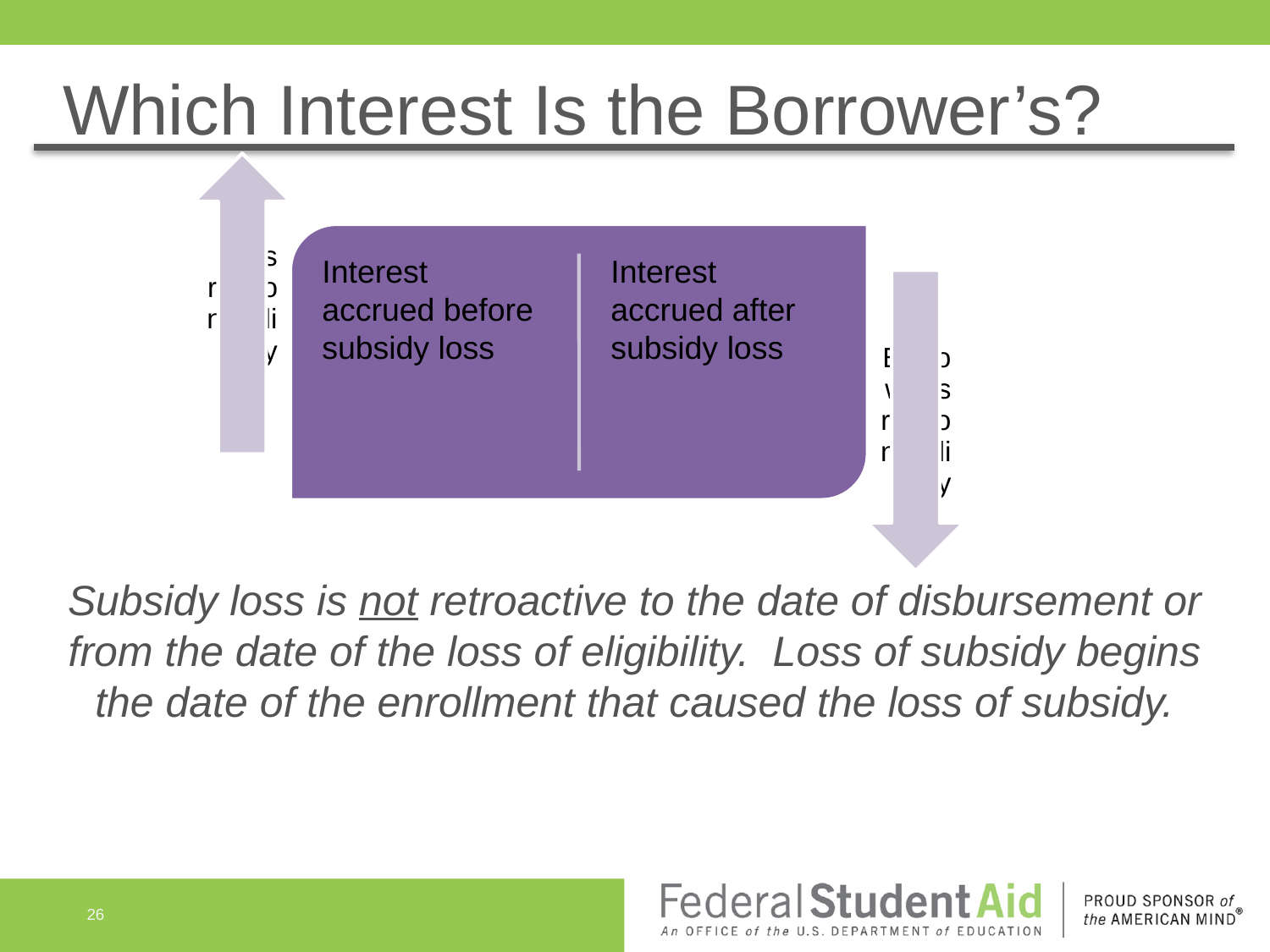

# Which Interest Is the Borrower’s?
ED’s responsibility
Borrower’s
responsibility
Interest accrued before subsidy loss
Interest accrued after subsidy loss

Subsidy loss is not retroactive to the date of disbursement or from the date of the loss of eligibility.  Loss of subsidy begins the date of the enrollment that caused the loss of subsidy.

26